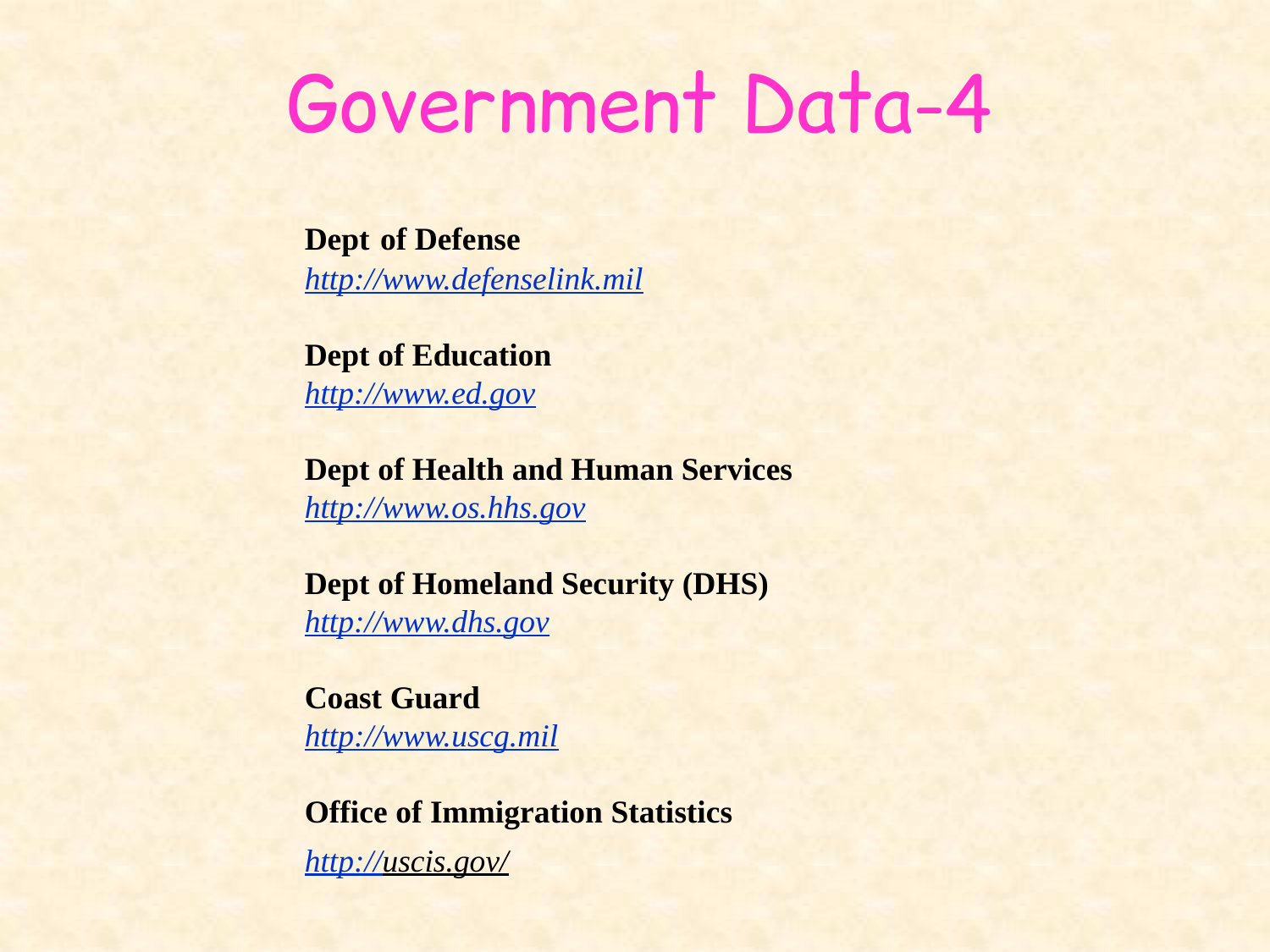

# Government Data-4
Dept of Defense
http://www.defenselink.mil

Dept of Education
http://www.ed.gov

Dept of Health and Human Services
http://www.os.hhs.gov

Dept of Homeland Security (DHS)
http://www.dhs.gov

Coast Guard
http://www.uscg.mil

Office of Immigration Statistics
http://uscis.gov/